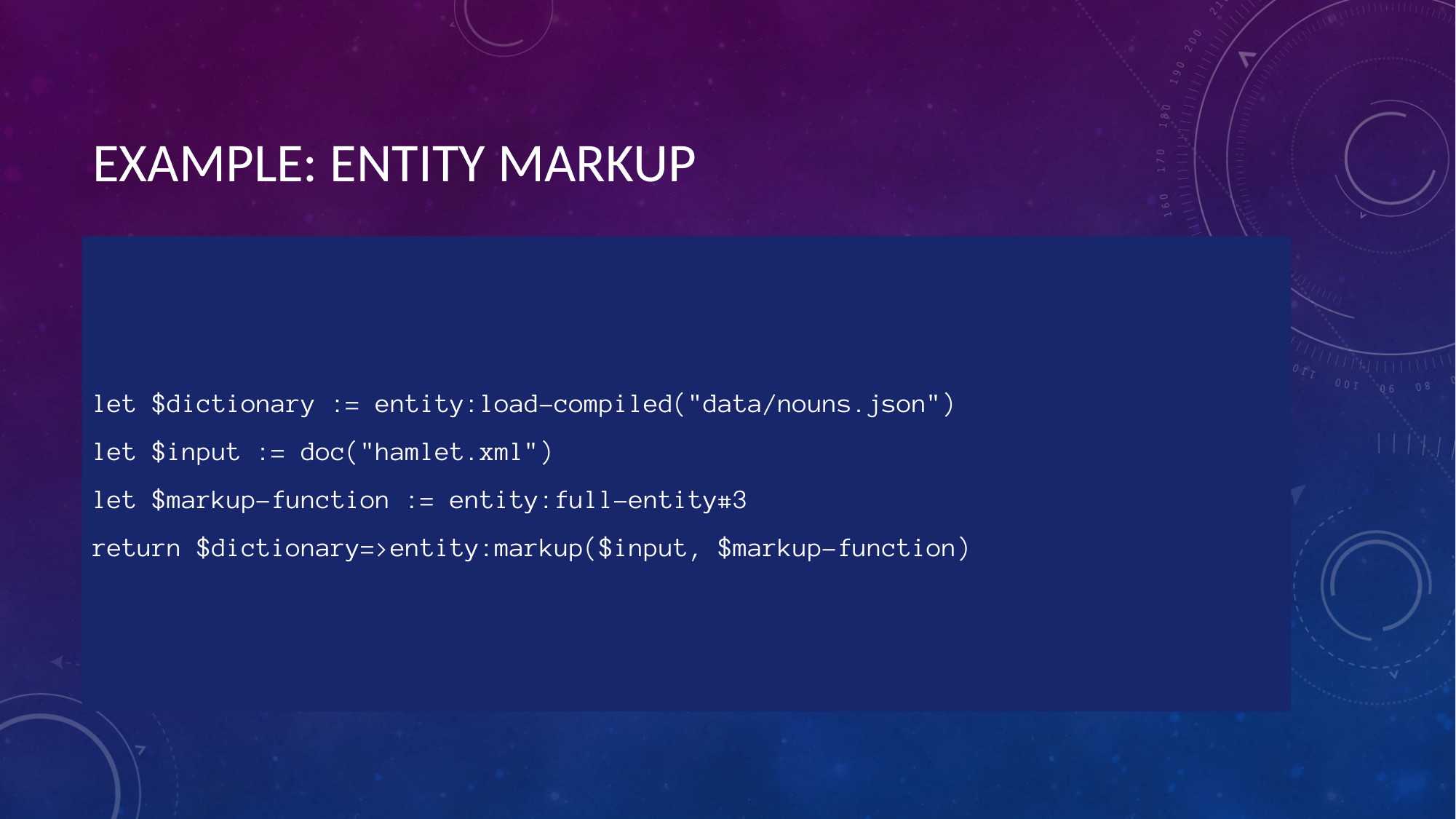

# EXAMPLE: ENTITY MARKUP

let $dictionary := entity:load-compiled("data/nouns.json")
let $input := doc("hamlet.xml")
let $markup-function := entity:full-entity#3
return $dictionary=>entity:markup($input, $markup-function)